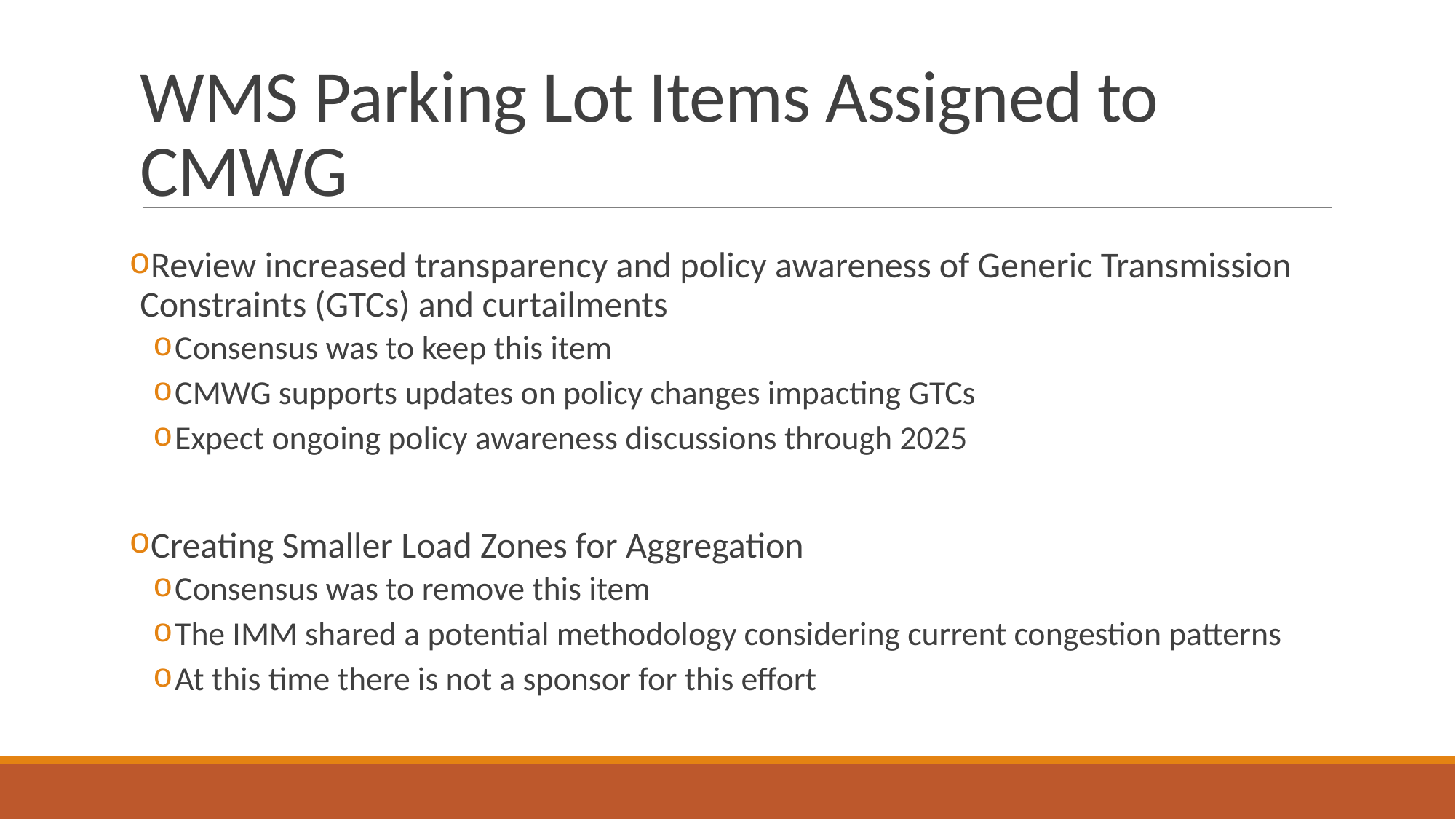

# WMS Parking Lot Items Assigned to CMWG
Review increased transparency and policy awareness of Generic Transmission Constraints (GTCs) and curtailments
Consensus was to keep this item
CMWG supports updates on policy changes impacting GTCs
Expect ongoing policy awareness discussions through 2025

Creating Smaller Load Zones for Aggregation
Consensus was to remove this item
The IMM shared a potential methodology considering current congestion patterns
At this time there is not a sponsor for this effort